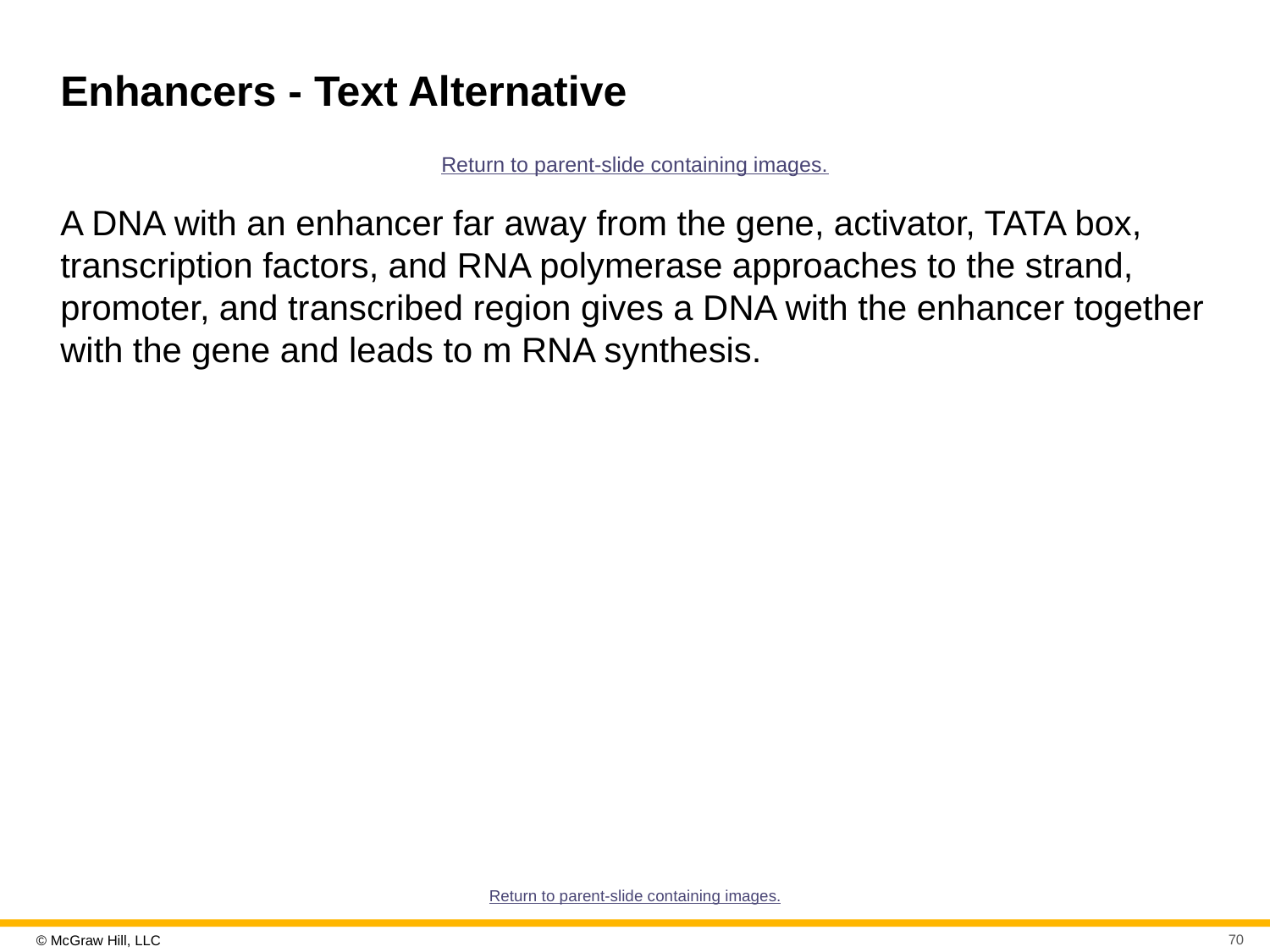

# Enhancers - Text Alternative
Return to parent-slide containing images.
A DNA with an enhancer far away from the gene, activator, TATA box, transcription factors, and RNA polymerase approaches to the strand, promoter, and transcribed region gives a DNA with the enhancer together with the gene and leads to m RNA synthesis.
Return to parent-slide containing images.
70